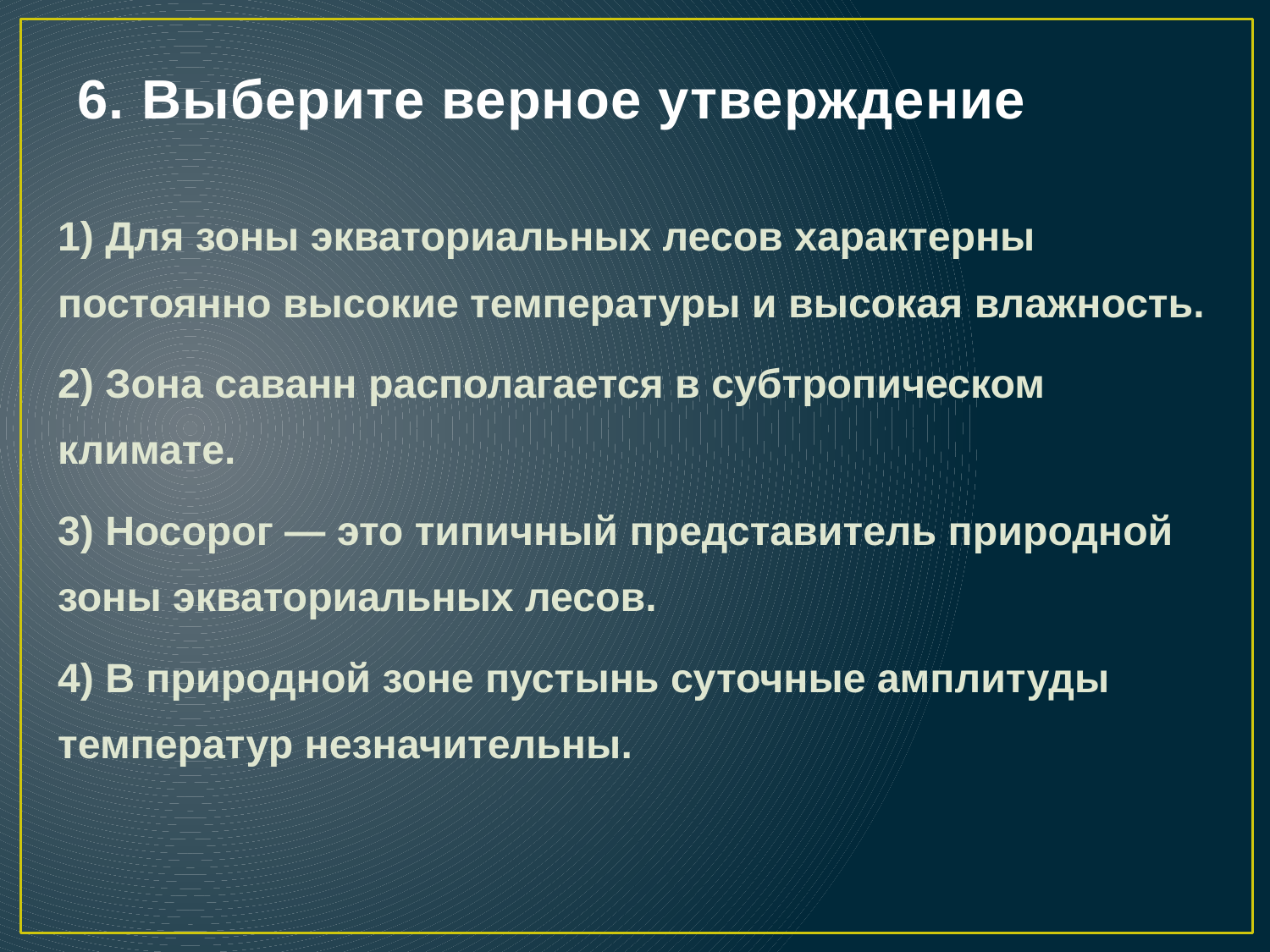

# 6. Выберите верное утверждение
1) Для зоны экваториальных лесов характерны постоянно высокие температуры и высокая влажность.
2) Зона саванн располагается в субтропическом климате.
3) Носорог — это типичный представитель природной зоны экваториальных лесов.
4) В природной зоне пустынь суточные амплитуды температур незначительны.